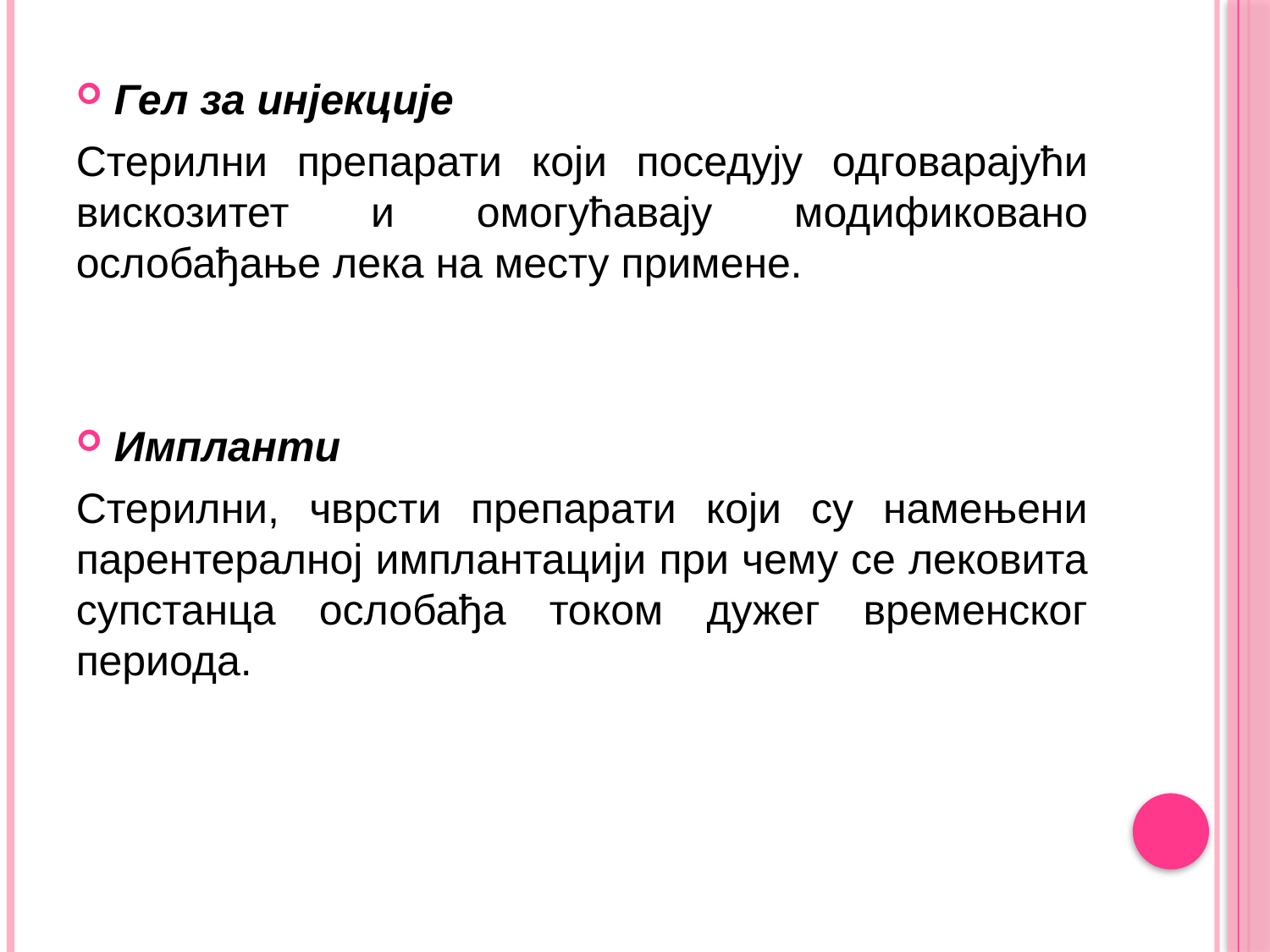

Гел за инјекције
Стерилни препарати који поседују одговарајући вискозитет и омогућавају модификовано ослобађање лека на месту примене.

Импланти
Стерилни, чврсти препарати који су намењени парентералној имплантацији при чему се лековита супстанца ослобађа током дужег временског периода.